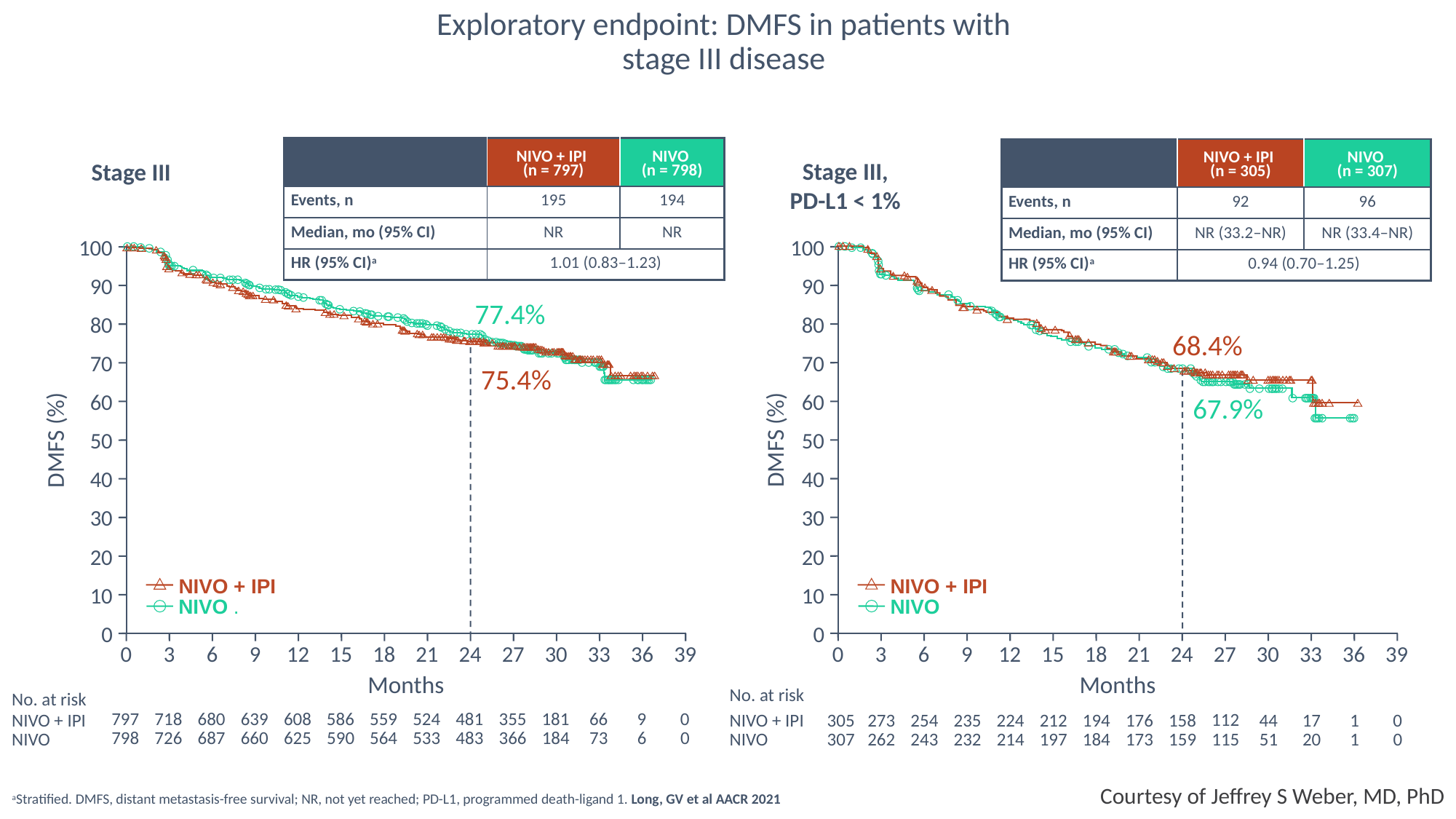

# Exploratory endpoint: DMFS in patients with stage III disease
|  | NIVO + IPI (n = 797) | NIVO (n = 798) |
| --- | --- | --- |
| Events, n | 195 | 194 |
| Median, mo (95% CI) | NR | NR |
| HR (95% CI)a | 1.01 (0.83–1.23) |  |
|  | NIVO + IPI (n = 305) | NIVO (n = 307) |
| --- | --- | --- |
| Events, n | 92 | 96 |
| Median, mo (95% CI) | NR (33.2–NR) | NR (33.4–NR) |
| HR (95% CI)a | 0.94 (0.70–1.25) |  |
Stage III,
PD-L1 < 1%
100
90
80
70
60
50
40
30
20
10
0

68.4%

67.9%
NIVO + IPI

NIVO

0
3
6
9
12
15
18
21
24
27
30
33
36
39
Months
No. at risk
112
NIVO + IPI
305
273
254
235
224
212
194
176
158
44
17
1
0
307
262
243
232
214
197
184
173
159
115
51
20
1
0
NIVO
Stage III
100
90
80
70
60
50
40
30
20
10
0

77.4%

75.4%
DMFS (%)
DMFS (%)
NIVO + IPI

NIVO .

0
3
6
9
12
15
18
21
24
27
30
33
36
39
Months
No. at risk
355
797
718
680
639
608
586
559
524
481
181
66
9
0
NIVO + IPI
798
726
687
660
625
590
564
533
483
366
184
73
6
0
NIVO
Courtesy of Jeffrey S Weber, MD, PhD
aStratified. DMFS, distant metastasis-free survival; NR, not yet reached; PD-L1, programmed death-ligand 1. Long, GV et al AACR 2021